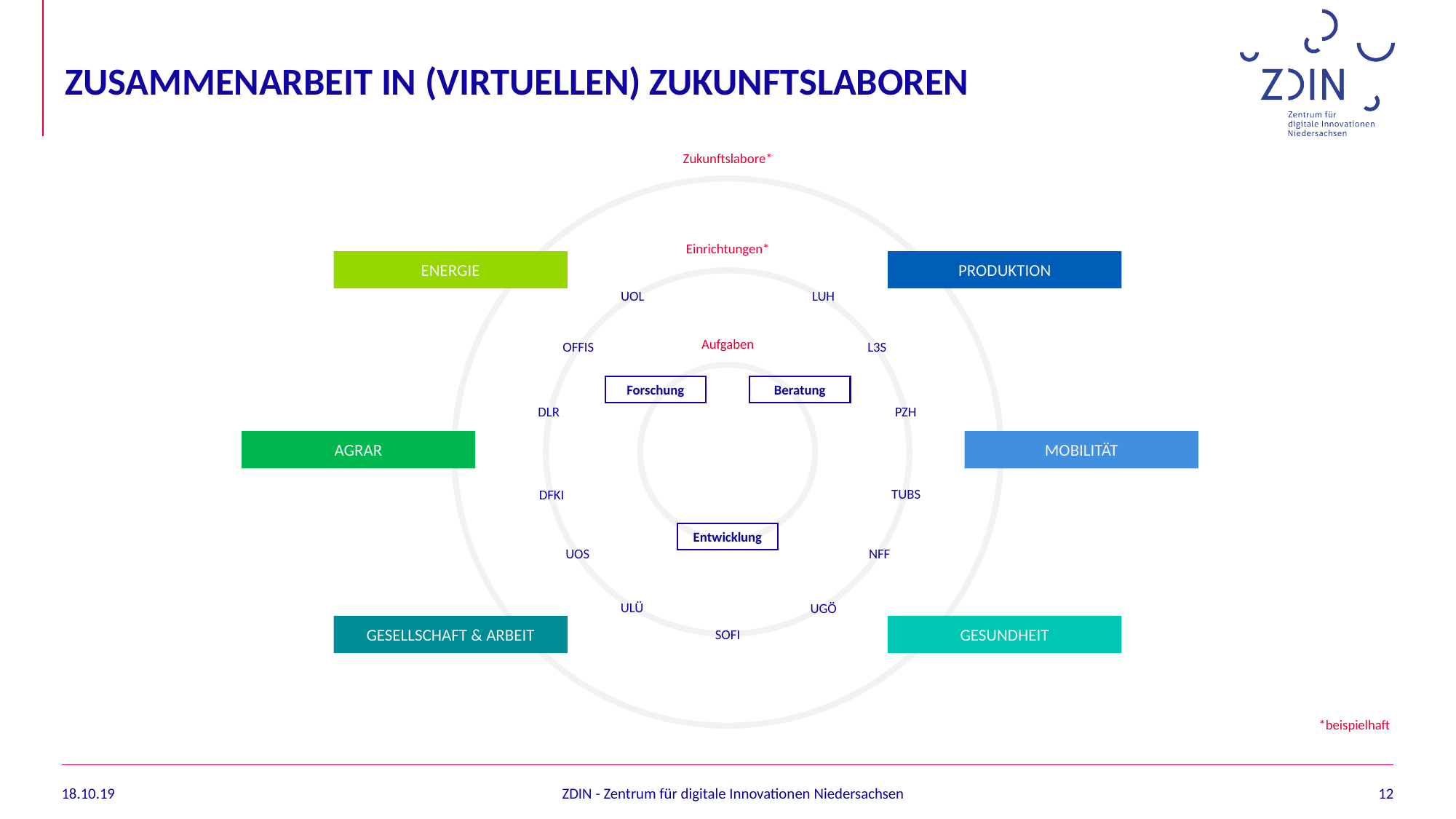

# ZUSAMMENARBEIT IN (VIRTUELLEN) ZUKUNFTSLABOREN
Zukunftslabore*

Einrichtungen*
ENERGIE
PRODUKTION

UOL
LUH
Aufgaben
OFFIS
L3S

Forschung
Beratung
PZH
DLR
AGRAR
MOBILITÄT
TUBS
DFKI
Entwicklung
UOS
NFF
ULÜ
UGÖ
GESELLSCHAFT & ARBEIT
GESUNDHEIT
SOFI
*beispielhaft
18.10.19
ZDIN - Zentrum für digitale Innovationen Niedersachsen
12